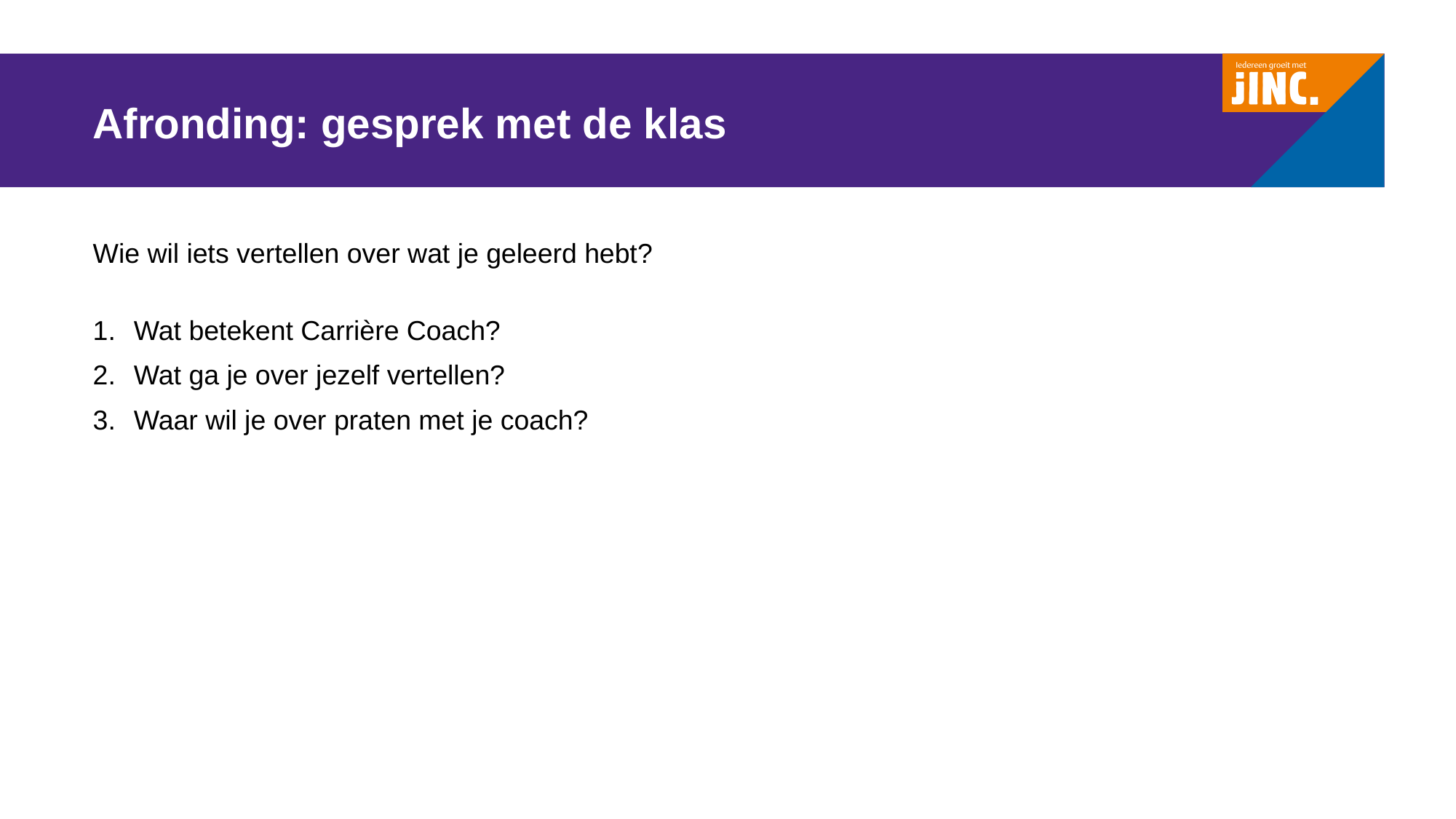

# Afronding: gesprek met de klas
Wie wil iets vertellen over wat je geleerd hebt?
Wat betekent Carrière Coach?
Wat ga je over jezelf vertellen?
Waar wil je over praten met je coach?